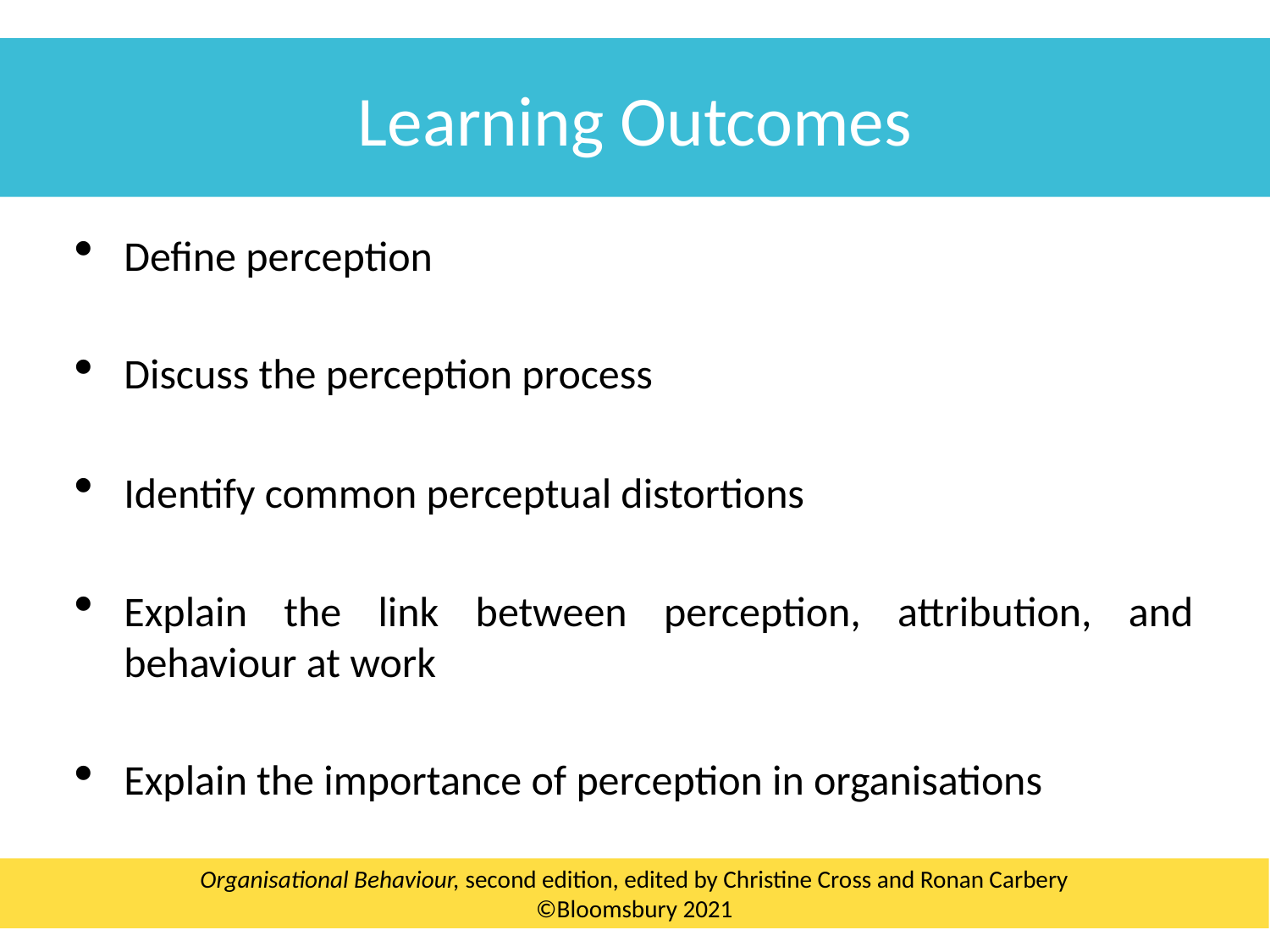

Learning Outcomes
Define perception

Discuss the perception process

Identify common perceptual distortions

Explain the link between perception, attribution, and behaviour at work

Explain the importance of perception in organisations